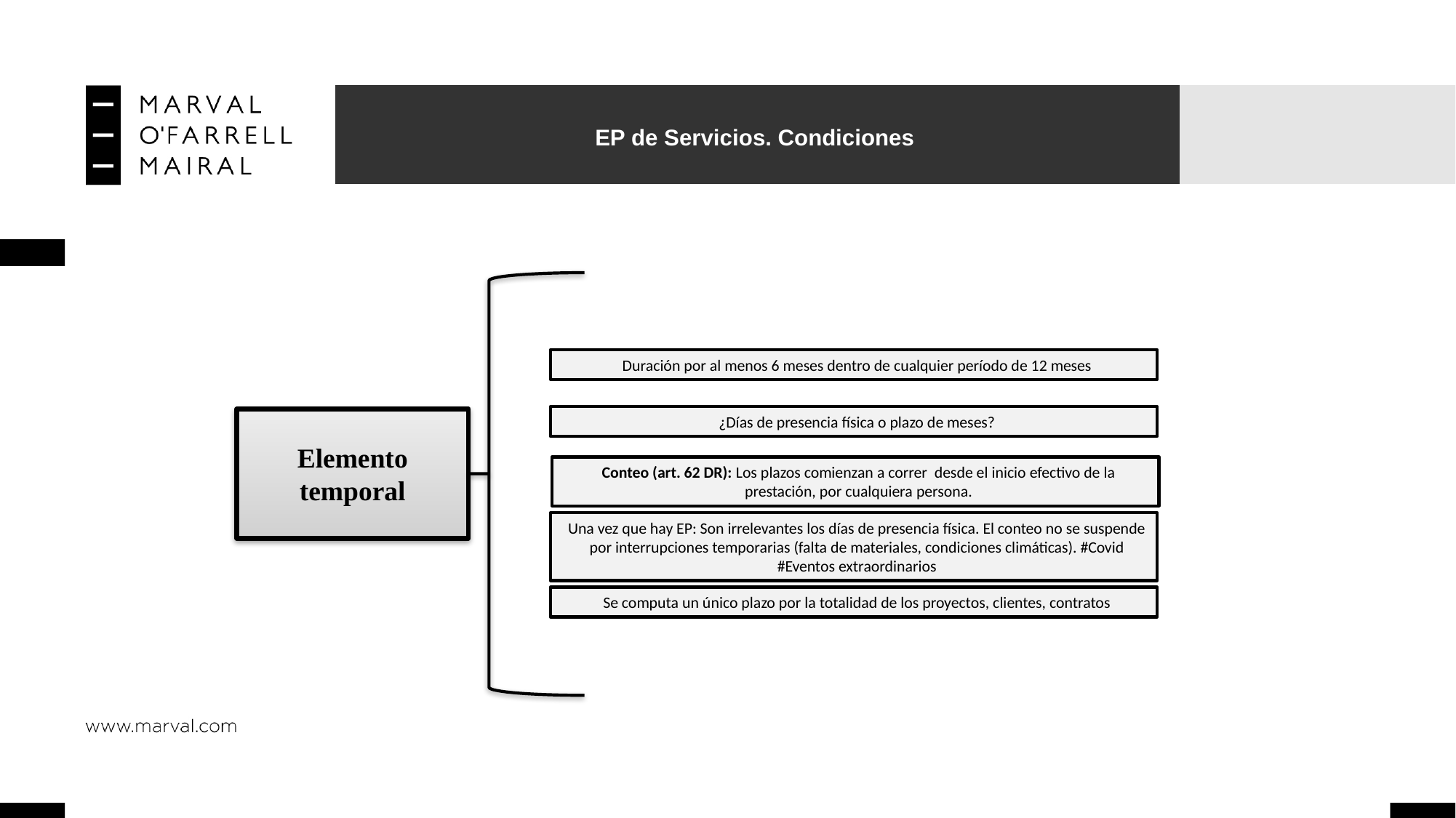

# EP de Servicios. Condiciones

Duración por al menos 6 meses dentro de cualquier período de 12 meses
¿Días de presencia física o plazo de meses?
Conteo (art. 62 DR): Los plazos comienzan a correr  desde el inicio efectivo de la prestación, por cualquiera persona.
Una vez que hay EP: Son irrelevantes los días de presencia física. El conteo no se suspende por interrupciones temporarias (falta de materiales, condiciones climáticas). #Covid #Eventos extraordinarios
Se computa un único plazo por la totalidad de los proyectos, clientes, contratos
Elemento temporal